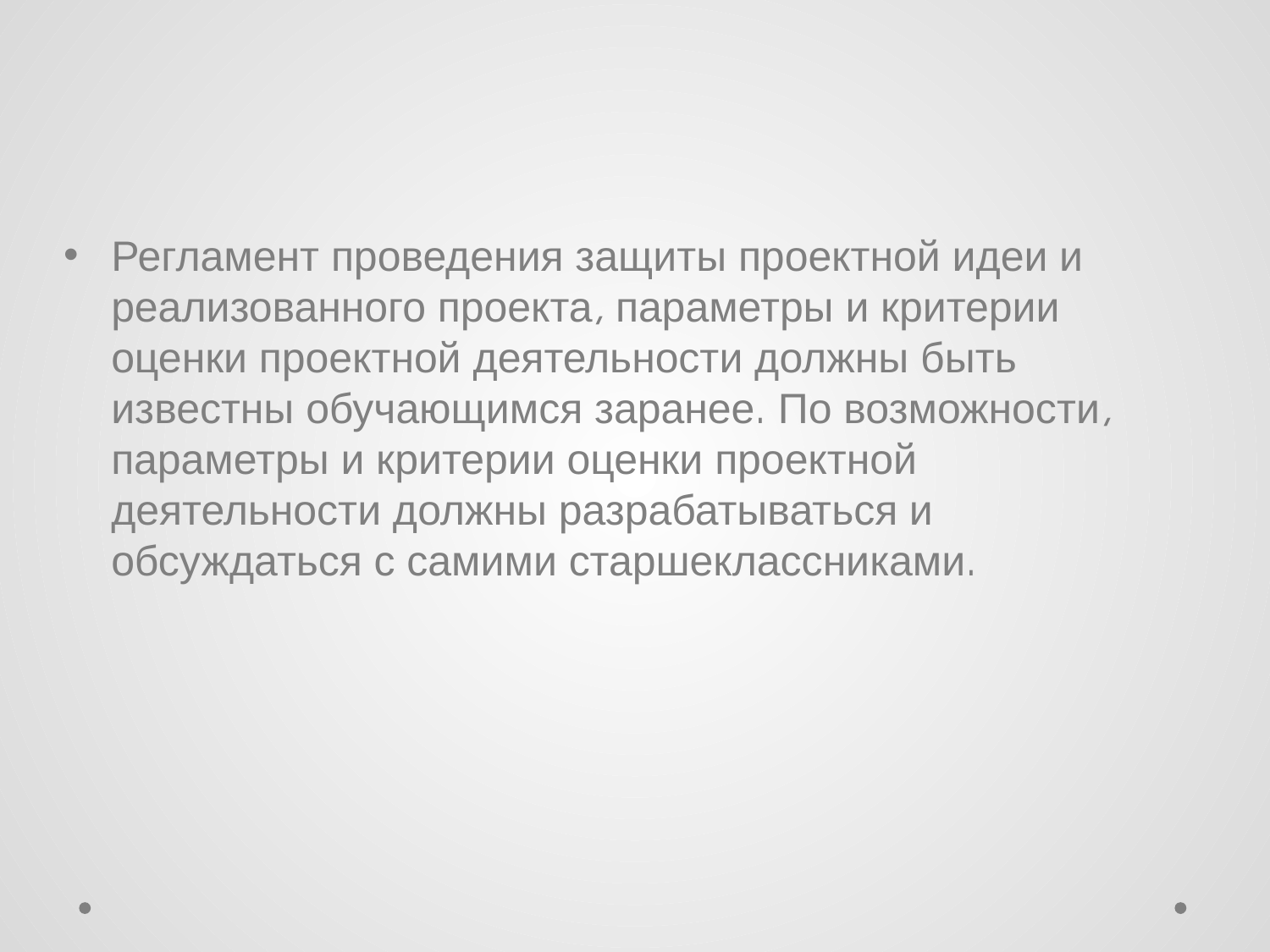

#
Регламент проведения защиты проектной идеи и реализованного проекта, параметры и критерии оценки проектной деятельности должны быть известны обучающимся заранее. По возможности, параметры и критерии оценки проектной деятельности должны разрабатываться и обсуждаться с самими старшеклассниками.